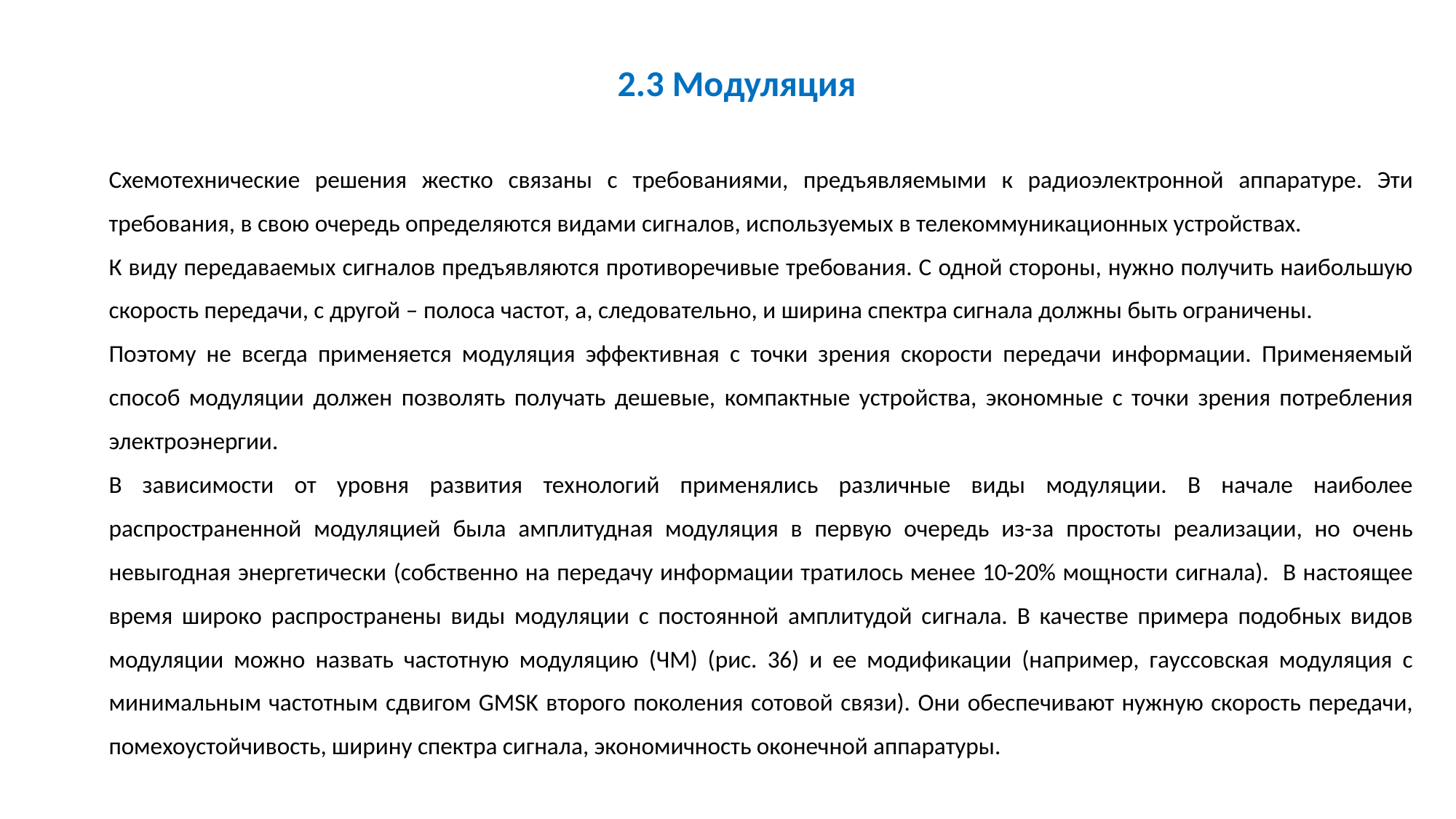

2.3 Модуляция
Схемотехнические решения жестко связаны с требованиями, предъявляемыми к радиоэлектронной аппаратуре. Эти требования, в свою очередь определяются видами сигналов, используемых в телекоммуникационных устройствах.
К виду передаваемых сигналов предъявляются противоречивые требования. С одной стороны, нужно получить наибольшую скорость передачи, с другой – полоса частот, а, следовательно, и ширина спектра сигнала должны быть ограничены.
Поэтому не всегда применяется модуляция эффективная с точки зрения скорости передачи информации. Применяемый способ модуляции должен позволять получать дешевые, компактные устройства, экономные с точки зрения потребления электроэнергии.
В зависимости от уровня развития технологий применялись различные виды модуляции. В начале наиболее распространенной модуляцией была амплитудная модуляция в первую очередь из-за простоты реализации, но очень невыгодная энергетически (собственно на передачу информации тратилось менее 10-20% мощности сигнала).  В настоящее время широко распространены виды модуляции с постоянной амплитудой сигнала. В качестве примера подобных видов модуляции можно назвать частотную модуляцию (ЧМ) (рис. 36) и ее модификации (например, гауссовская модуляция с минимальным частотным сдвигом GMSK второго поколения сотовой связи). Они обеспечивают нужную скорость передачи, помехоустойчивость, ширину спектра сигнала, экономичность оконечной аппаратуры.